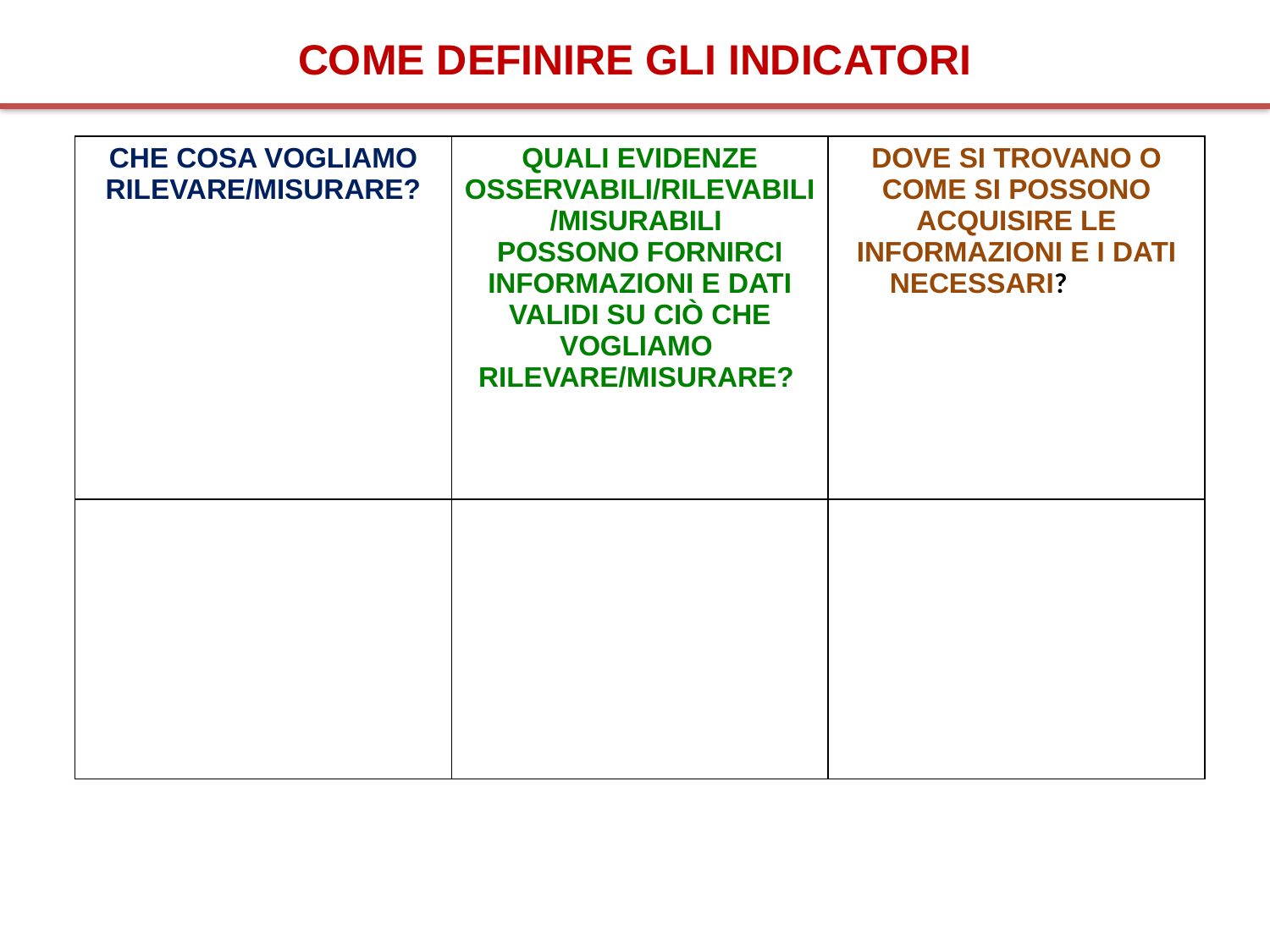

COME DEFINIRE GLI INDICATORI
| CHE COSA VOGLIAMO RILEVARE/MISURARE? | QUALI EVIDENZE OSSERVABILI/RILEVABILI/MISURABILI POSSONO FORNIRCI INFORMAZIONI E DATI VALIDI SU CIÒ CHE VOGLIAMO RILEVARE/MISURARE? | DOVE SI TROVANO O COME SI POSSONO ACQUISIRE LE INFORMAZIONI E I DATI NECESSARI? |
| --- | --- | --- |
|  |  |  |